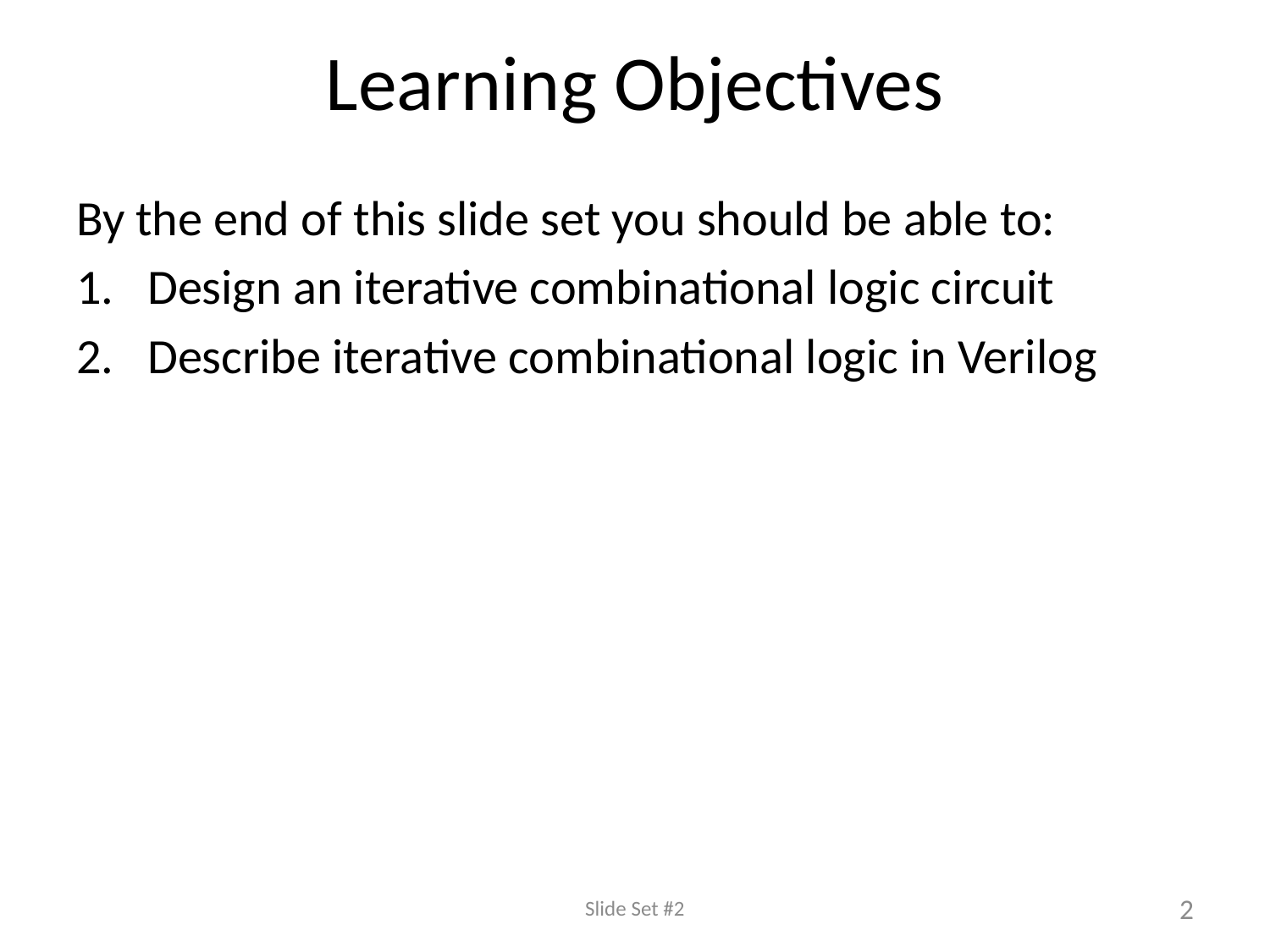

# Learning Objectives
By the end of this slide set you should be able to:
Design an iterative combinational logic circuit
Describe iterative combinational logic in Verilog
Slide Set #2
2